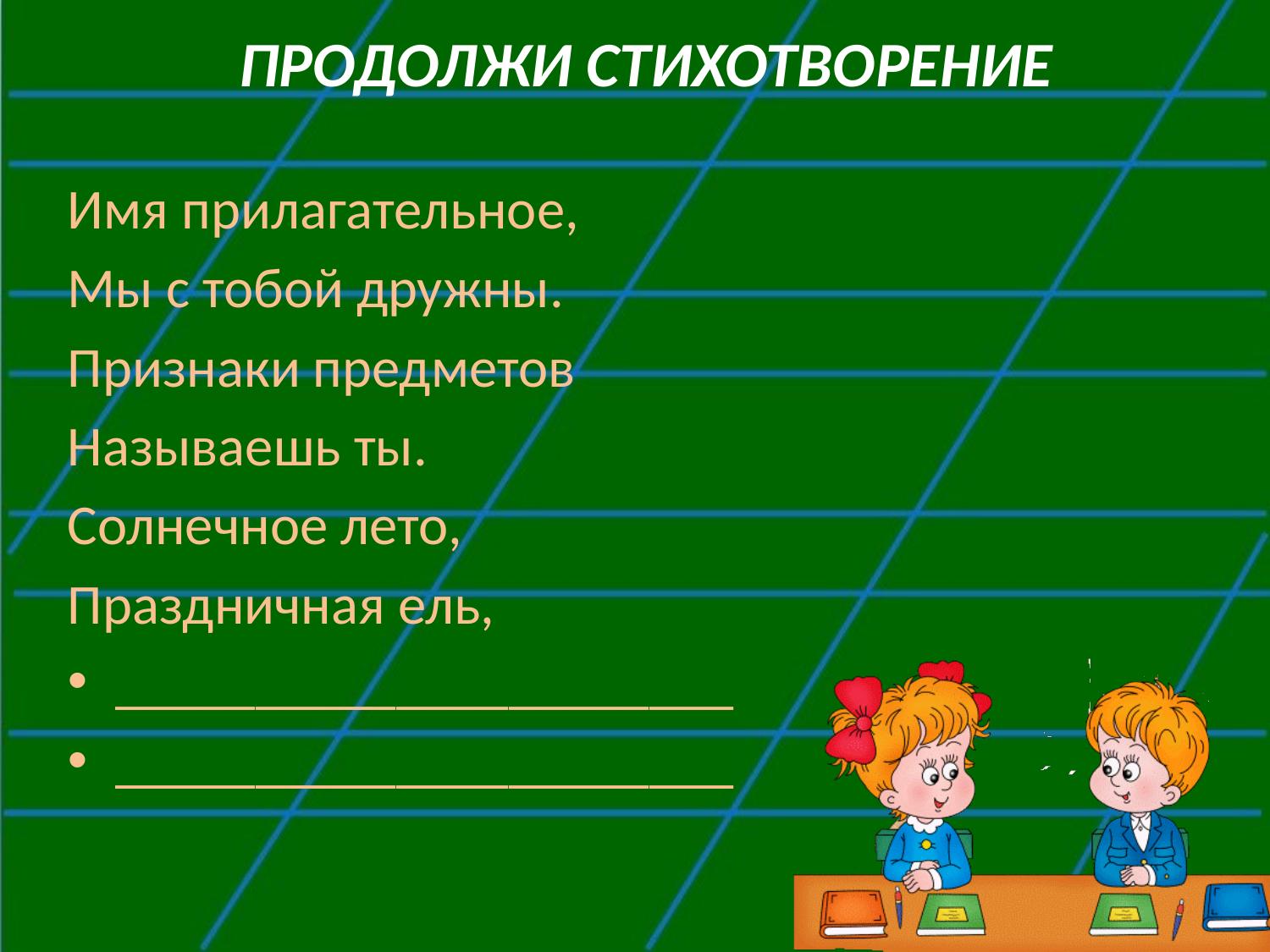

# ПРОДОЛЖИ СТИХОТВОРЕНИЕ
Имя прилагательное,
Мы с тобой дружны.
Признаки предметов
Называешь ты.
Солнечное лето,
Праздничная ель,
______________________
______________________